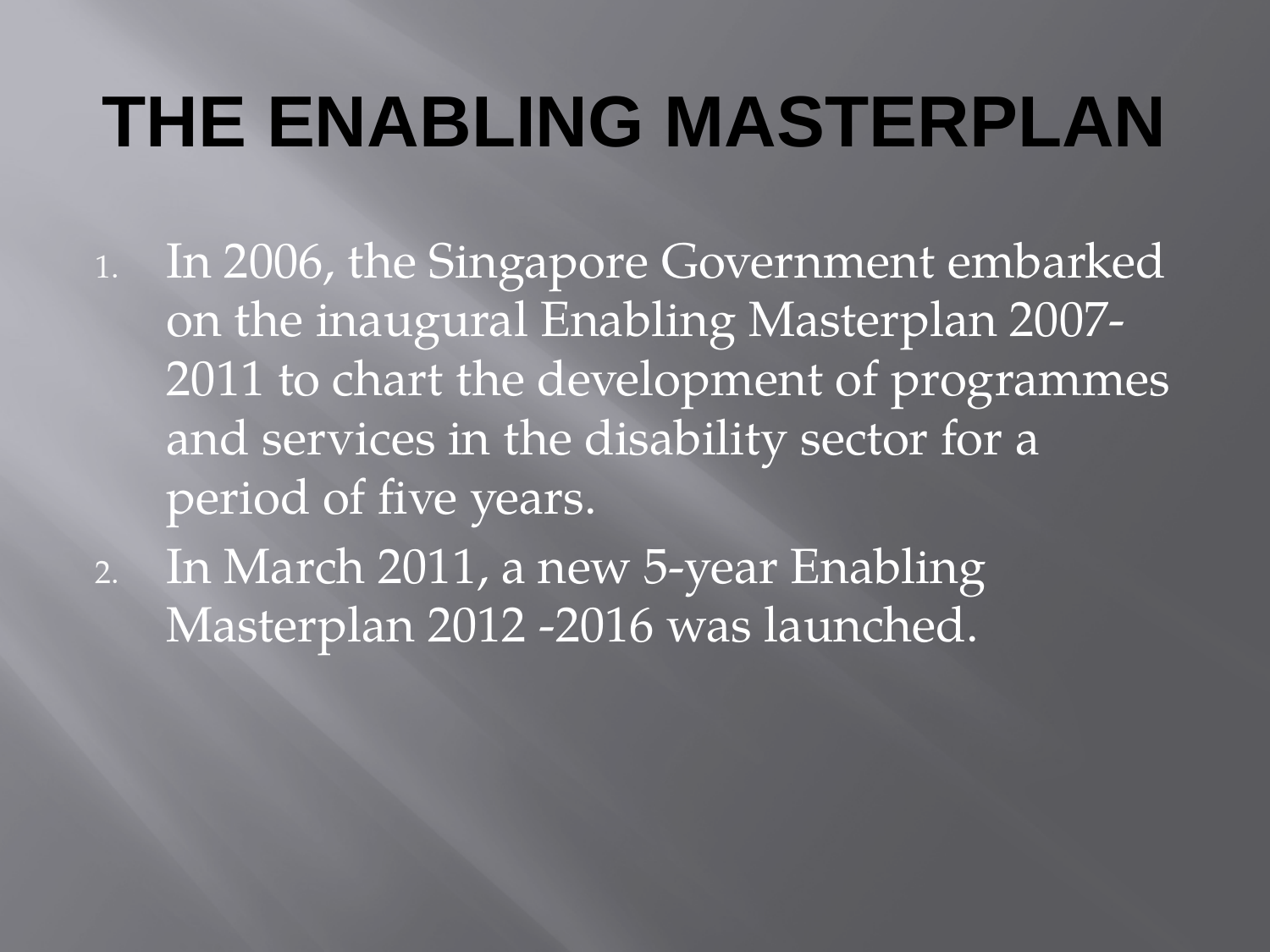

# THE ENABLING MASTERPLAN
In 2006, the Singapore Government embarked on the inaugural Enabling Masterplan 2007-2011 to chart the development of programmes and services in the disability sector for a period of five years.
In March 2011, a new 5-year Enabling Masterplan 2012 -2016 was launched.